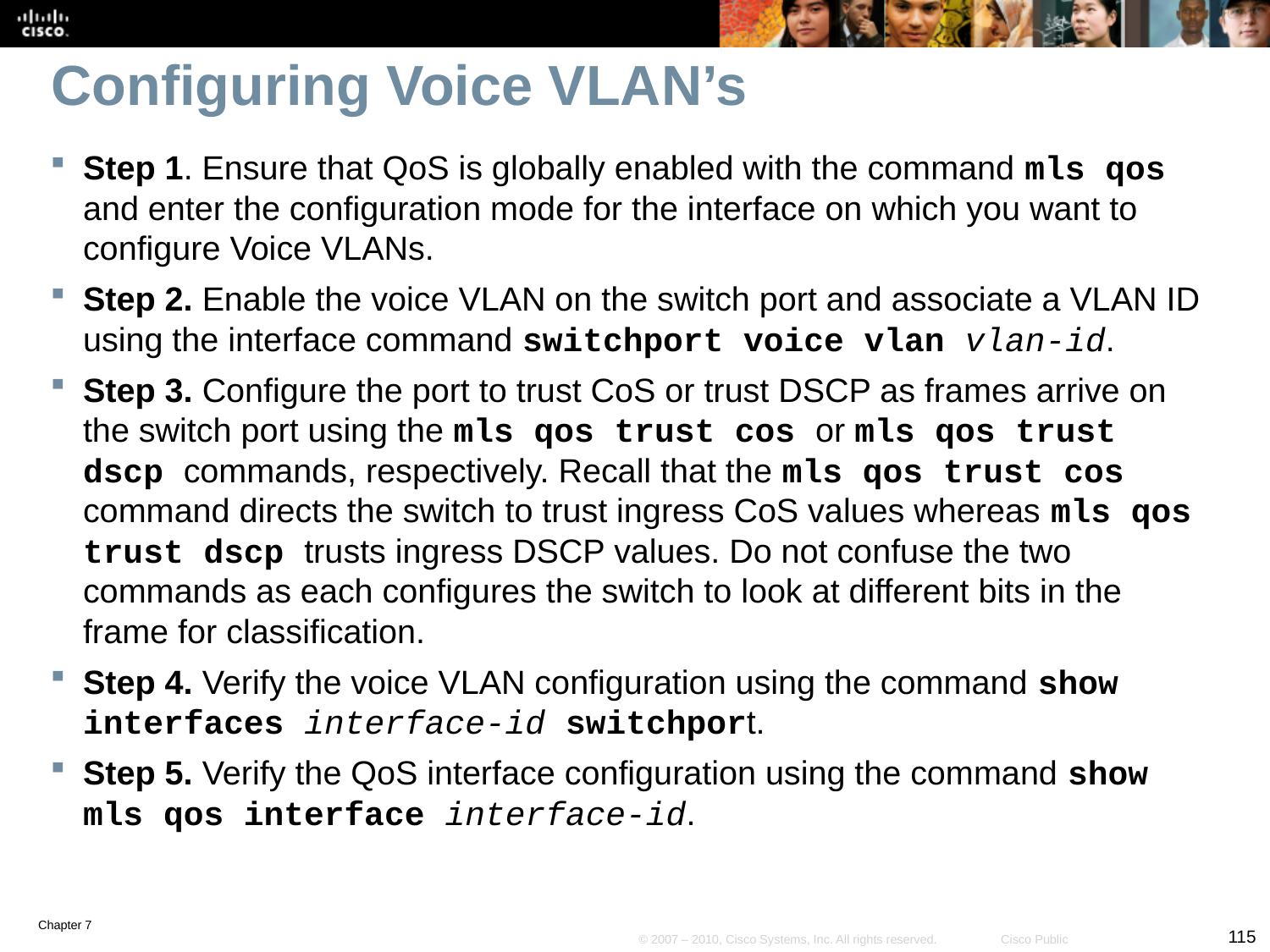

# Configuring Voice VLAN’s
Step 1. Ensure that QoS is globally enabled with the command mls qos and enter the configuration mode for the interface on which you want to configure Voice VLANs.
Step 2. Enable the voice VLAN on the switch port and associate a VLAN ID using the interface command switchport voice vlan vlan-id.
Step 3. Configure the port to trust CoS or trust DSCP as frames arrive on the switch port using the mls qos trust cos or mls qos trust dscp commands, respectively. Recall that the mls qos trust cos command directs the switch to trust ingress CoS values whereas mls qos trust dscp trusts ingress DSCP values. Do not confuse the two commands as each configures the switch to look at different bits in the frame for classification.
Step 4. Verify the voice VLAN configuration using the command show interfaces interface-id switchport.
Step 5. Verify the QoS interface configuration using the command show mls qos interface interface-id.